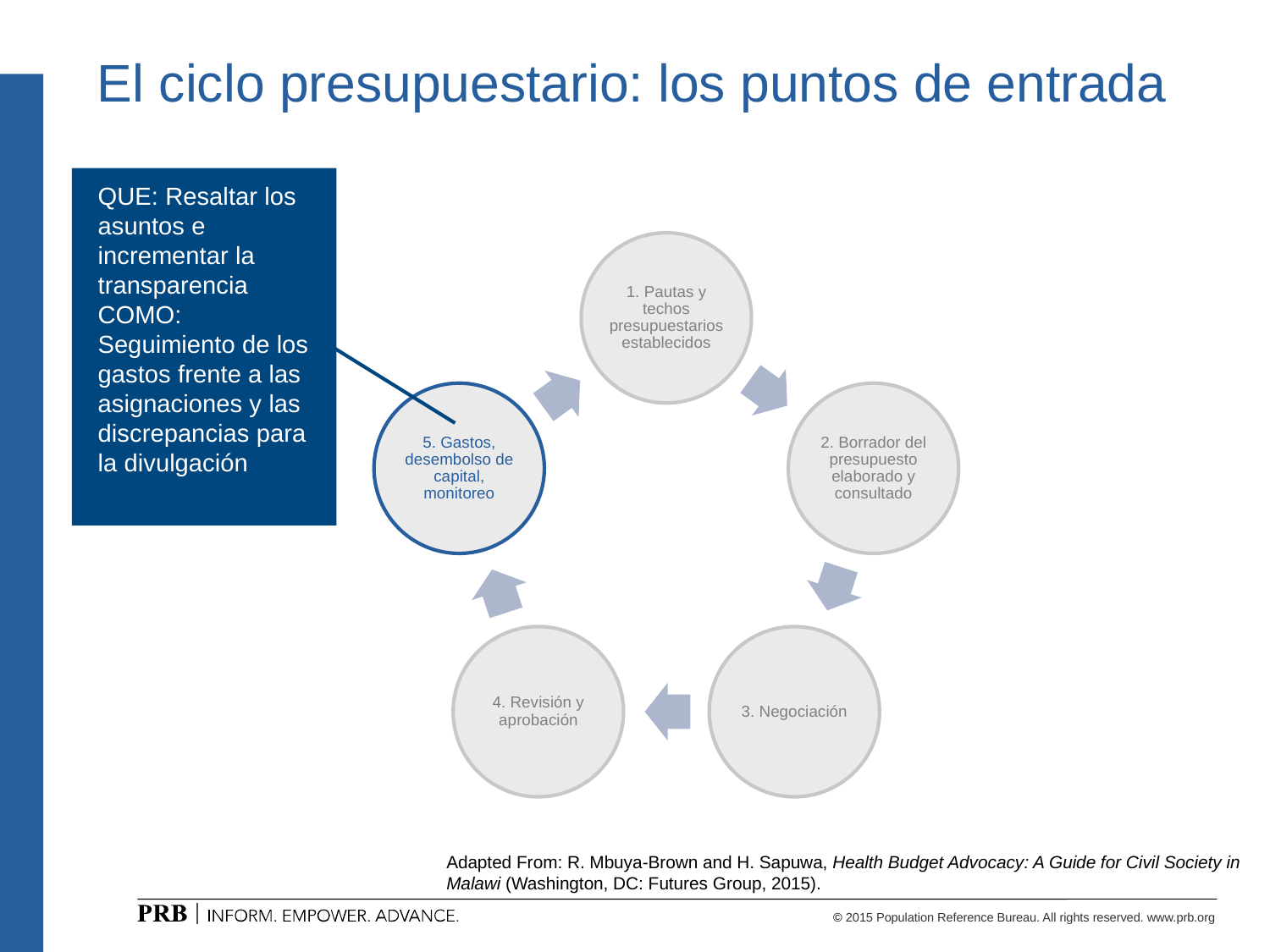

# El ciclo presupuestario: los puntos de entrada

QUE: Resaltar los asuntos e incrementar la transparencia
COMO: Seguimiento de los gastos frente a las asignaciones y las discrepancias para la divulgación
1. Pautas y techos presupuestarios establecidos

2. Borrador del presupuesto elaborado y consultado

3. Negociación

4. Revisión y aprobación

5. Gastos, desembolso de capital, monitoreo

Adapted From: R. Mbuya-Brown and H. Sapuwa, Health Budget Advocacy: A Guide for Civil Society in Malawi (Washington, DC: Futures Group, 2015).